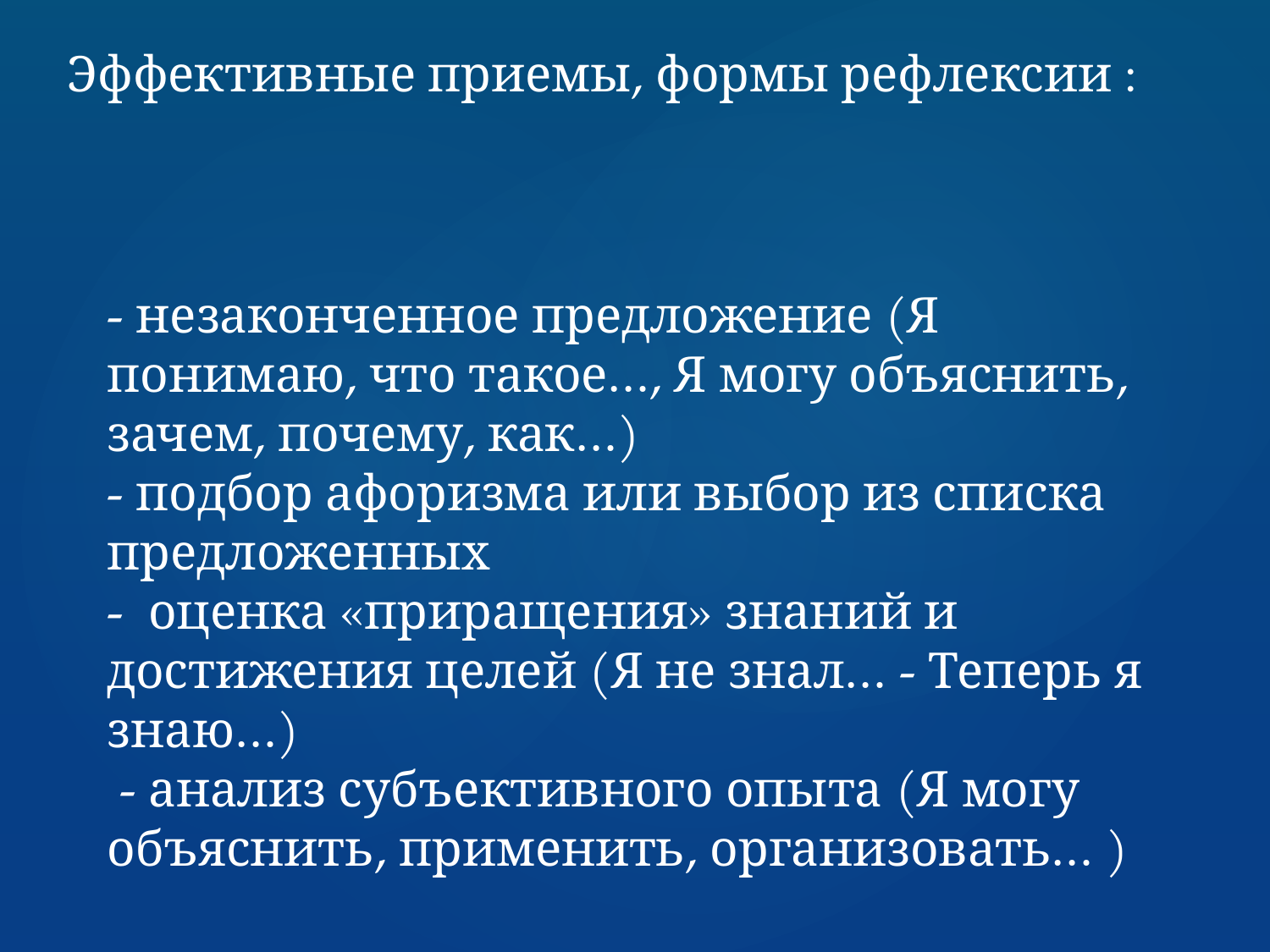

Эффективные приемы, формы рефлексии :

- незаконченное предложение (Я понимаю, что такое…, Я могу объяснить, зачем, почему, как…)
- подбор афоризма или выбор из списка предложенных
-  оценка «приращения» знаний и достижения целей (Я не знал… - Теперь я знаю…)
 - анализ субъективного опыта (Я могу объяснить, применить, организовать… )